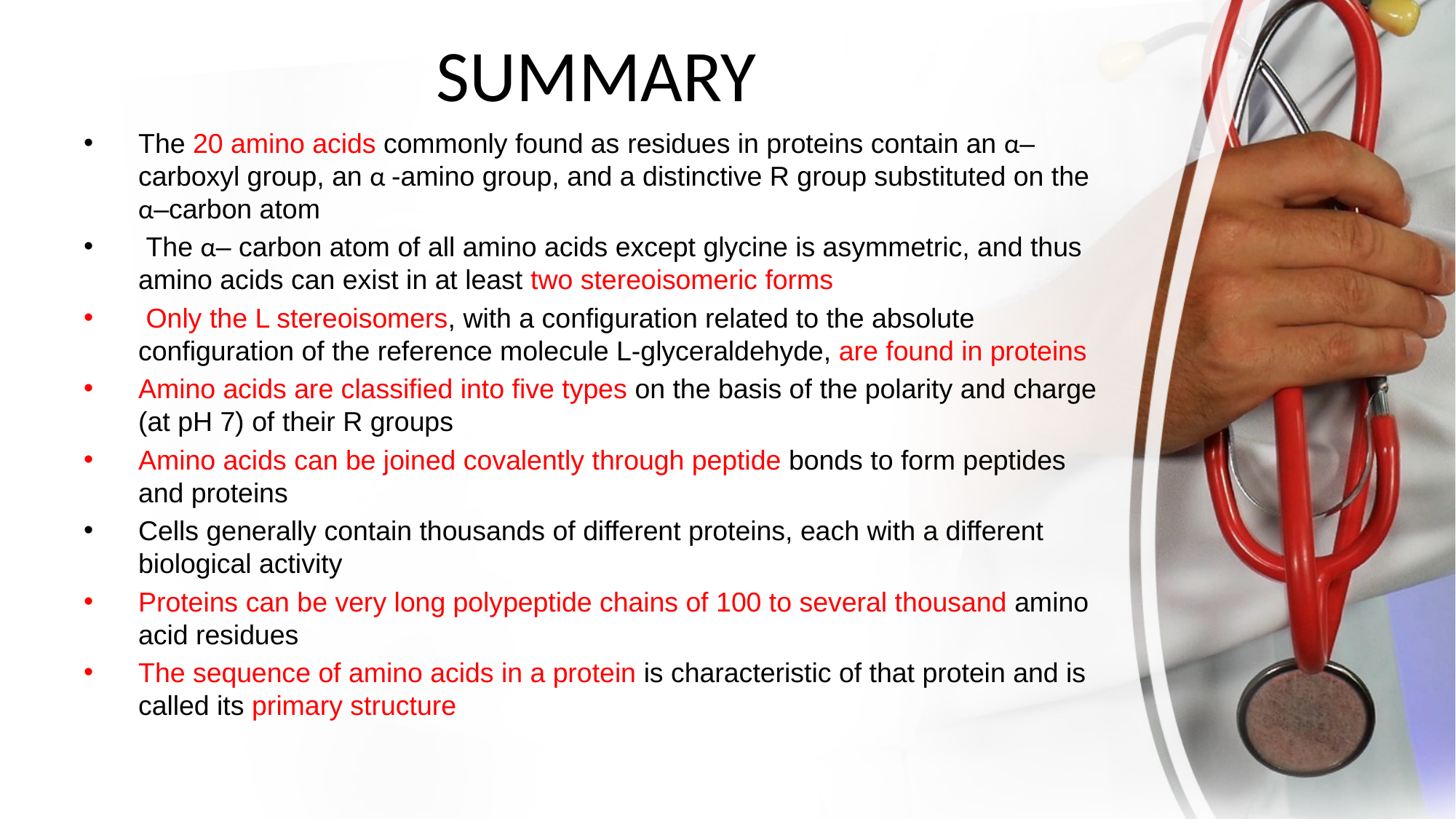

# SUMMARY
The 20 amino acids commonly found as residues in proteins contain an α–carboxyl group, an α -amino group, and a distinctive R group substituted on the α–carbon atom
 The α– carbon atom of all amino acids except glycine is asymmetric, and thus amino acids can exist in at least two stereoisomeric forms
 Only the L stereoisomers, with a configuration related to the absolute configuration of the reference molecule L-glyceraldehyde, are found in proteins
Amino acids are classified into five types on the basis of the polarity and charge (at pH 7) of their R groups
Amino acids can be joined covalently through peptide bonds to form peptides and proteins
Cells generally contain thousands of different proteins, each with a different biological activity
Proteins can be very long polypeptide chains of 100 to several thousand amino acid residues
The sequence of amino acids in a protein is characteristic of that protein and is called its primary structure